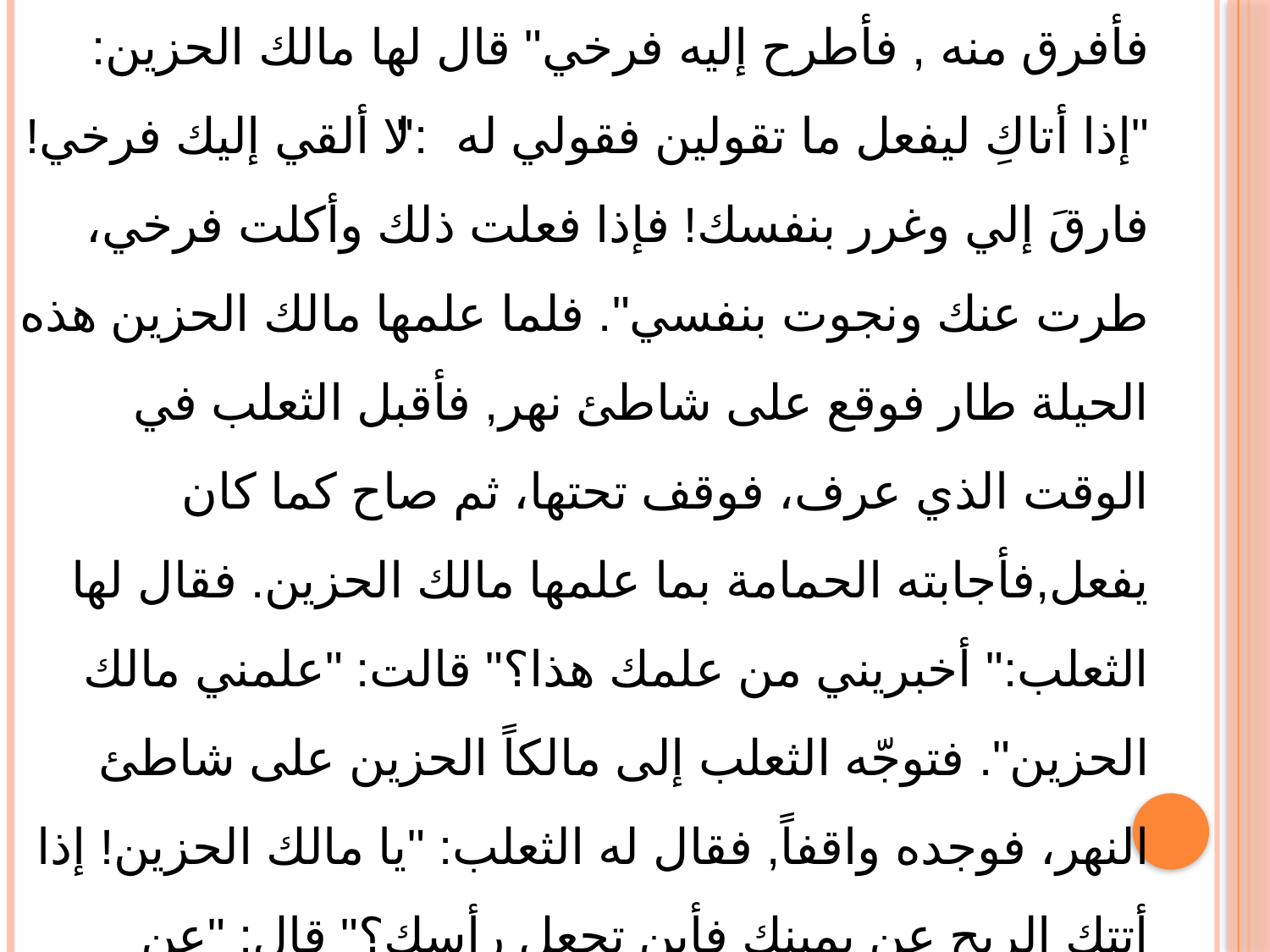

كان لي فرخان جاء يهددني ويصيح في أصل النخلة، فأفرق منه , فأطرح إليه فرخي" قال لها مالك الحزين: "إذا أتاكِ ليفعل ما تقولين فقولي له:" لا ألقي إليك فرخي! فارقَ إلي وغرر بنفسك! فإذا فعلت ذلك وأكلت فرخي، طرت عنك ونجوت بنفسي". فلما علمها مالك الحزين هذه الحيلة طار فوقع على شاطئ نهر, فأقبل الثعلب في الوقت الذي عرف، فوقف تحتها، ثم صاح كما كان يفعل,فأجابته الحمامة بما علمها مالك الحزين. فقال لها الثعلب:" أخبريني من علمك هذا؟" قالت: "علمني مالك الحزين". فتوجّه الثعلب إلى مالكاً الحزين على شاطئ النهر، فوجده واقفاً, فقال له الثعلب: "يا مالك الحزين! إذا أتتك الريح عن يمينك فأين تجعل رأسك؟" قال: "عن شمالي". قال: "فإذا أتتك عن شمالك فأين تجعل رأسك؟"